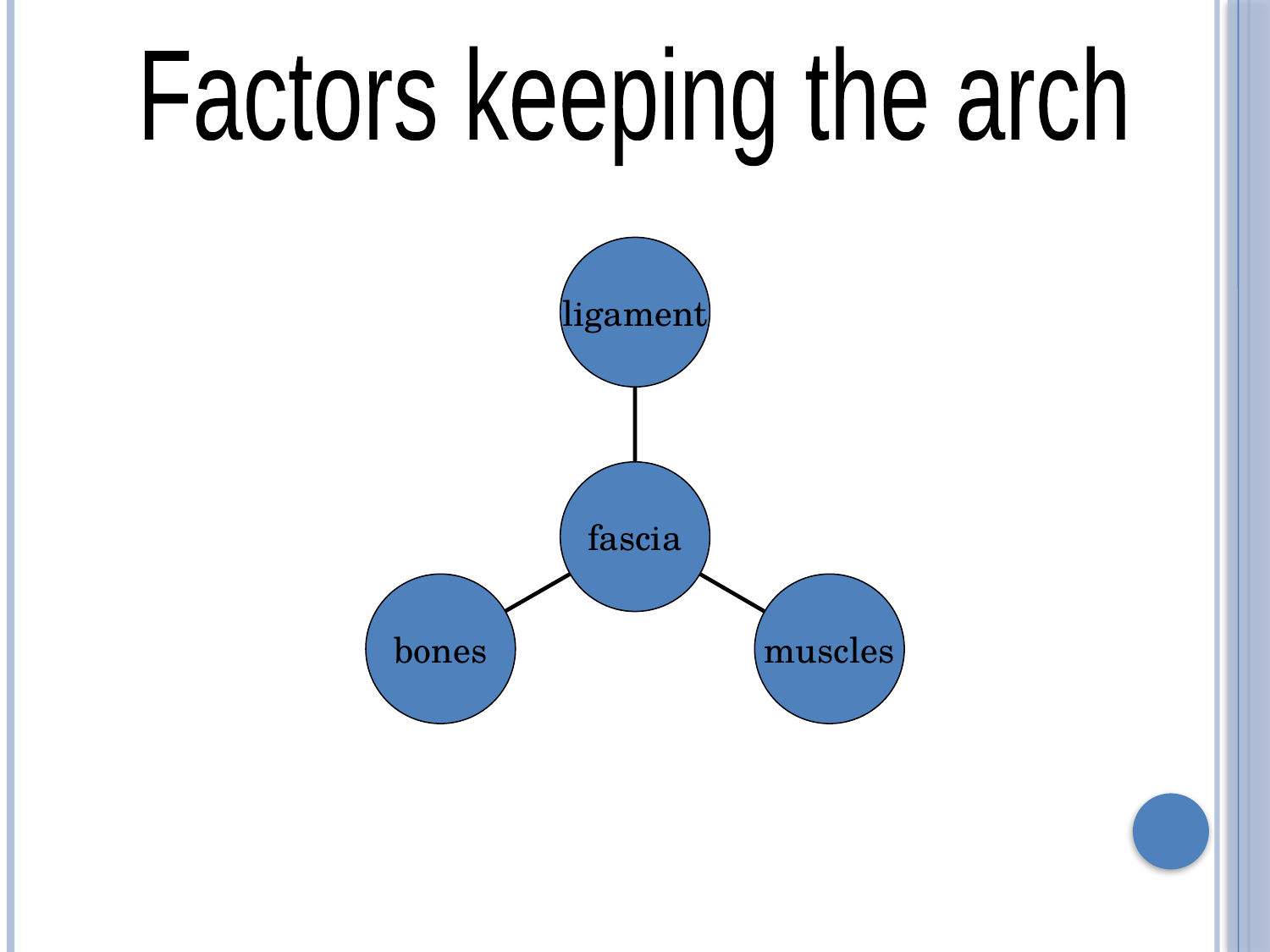

Factors keeping the arch

ligament

fascia

bones
muscles